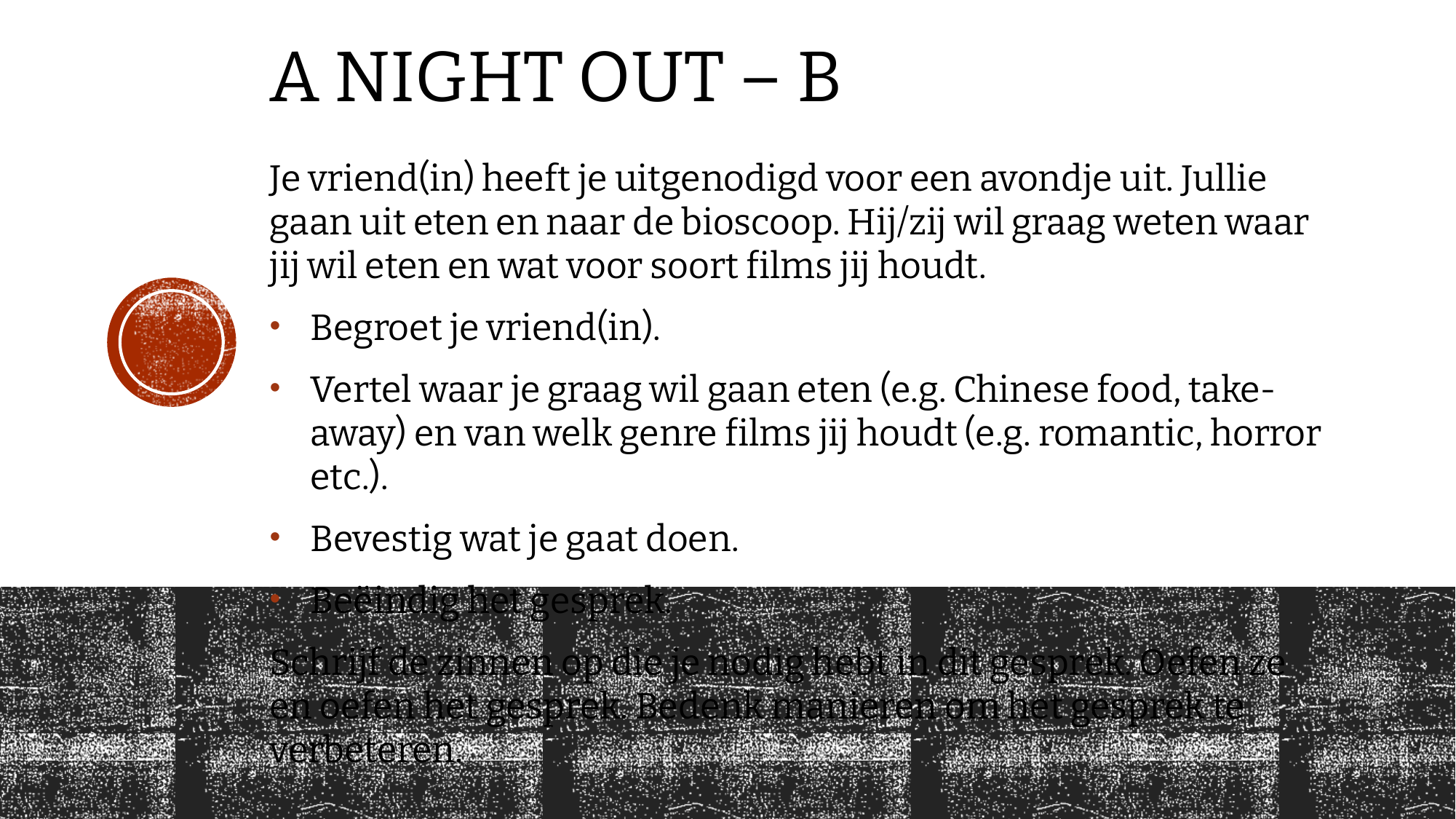

# A night out – b
Je vriend(in) heeft je uitgenodigd voor een avondje uit. Jullie gaan uit eten en naar de bioscoop. Hij/zij wil graag weten waar jij wil eten en wat voor soort films jij houdt.
Begroet je vriend(in).
Vertel waar je graag wil gaan eten (e.g. Chinese food, take-away) en van welk genre films jij houdt (e.g. romantic, horror etc.).
Bevestig wat je gaat doen.
Beëindig het gesprek.
Schrijf de zinnen op die je nodig hebt in dit gesprek. Oefen ze en oefen het gesprek. Bedenk manieren om het gesprek te verbeteren.